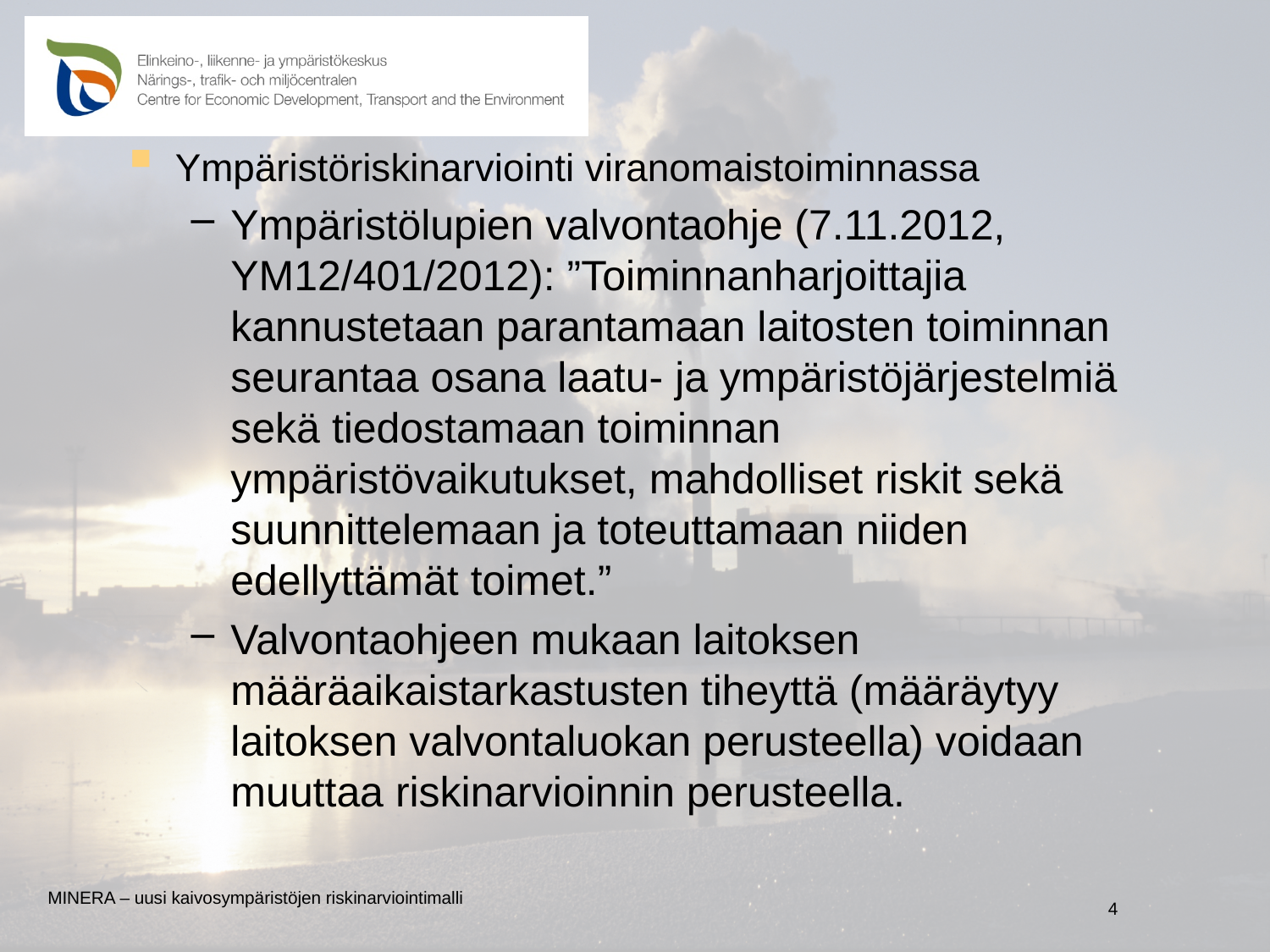

Ympäristöriskinarviointi viranomaistoiminnassa
Ympäristölupien valvontaohje (7.11.2012, YM12/401/2012): ”Toiminnanharjoittajia kannustetaan parantamaan laitosten toiminnan seurantaa osana laatu- ja ympäristöjärjestelmiä sekä tiedostamaan toiminnan ympäristövaikutukset, mahdolliset riskit sekä suunnittelemaan ja toteuttamaan niiden edellyttämät toimet.”
Valvontaohjeen mukaan laitoksen määräaikaistarkastusten tiheyttä (määräytyy laitoksen valvontaluokan perusteella) voidaan muuttaa riskinarvioinnin perusteella.

4
MINERA – uusi kaivosympäristöjen riskinarviointimalli